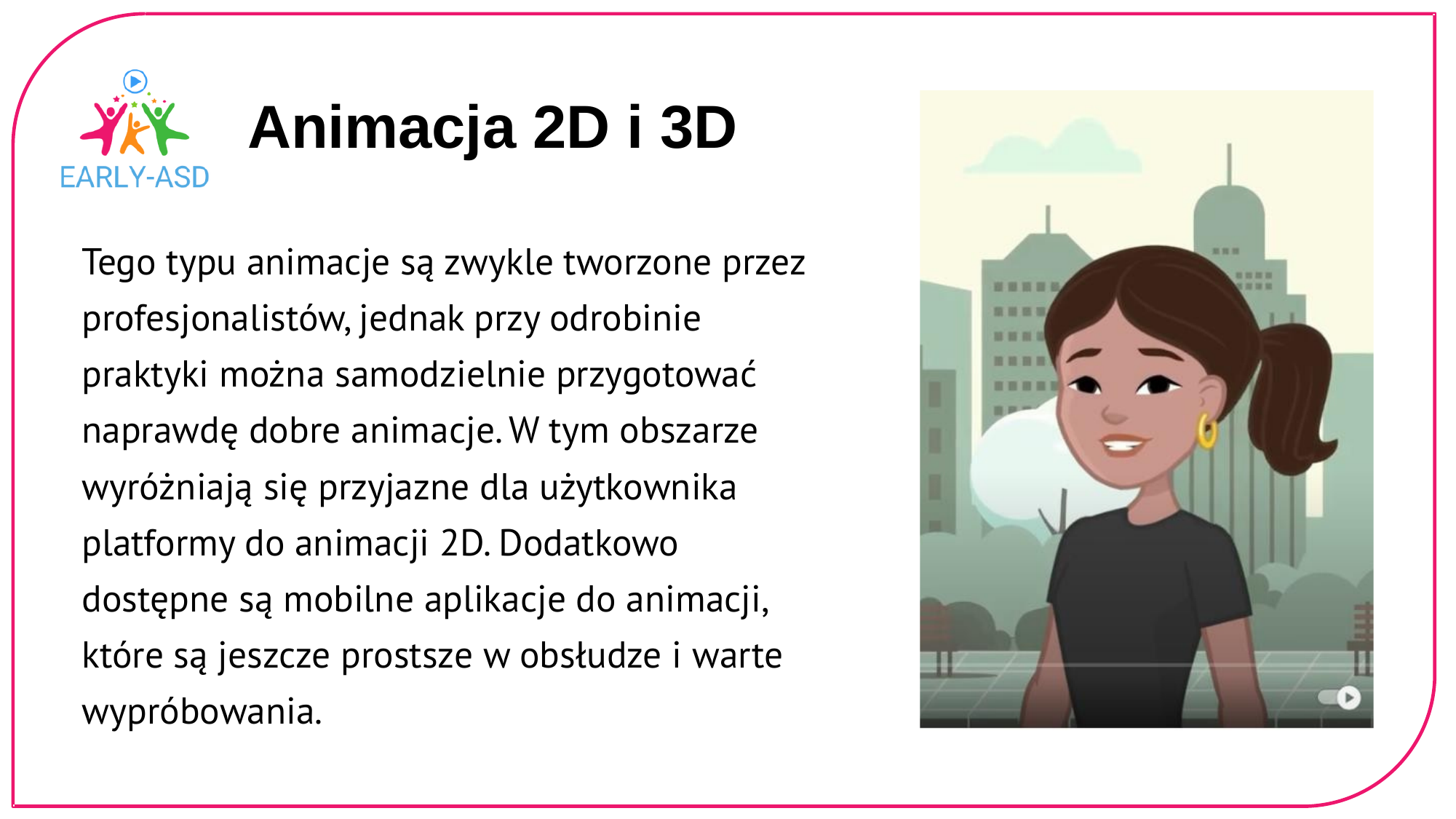

Animacja 2D i 3D

Tego typu animacje są zwykle tworzone przez profesjonalistów, jednak przy odrobinie praktyki można samodzielnie przygotować naprawdę dobre animacje. W tym obszarze wyróżniają się przyjazne dla użytkownika platformy do animacji 2D. Dodatkowo dostępne są mobilne aplikacje do animacji, które są jeszcze prostsze w obsłudze i warte wypróbowania.